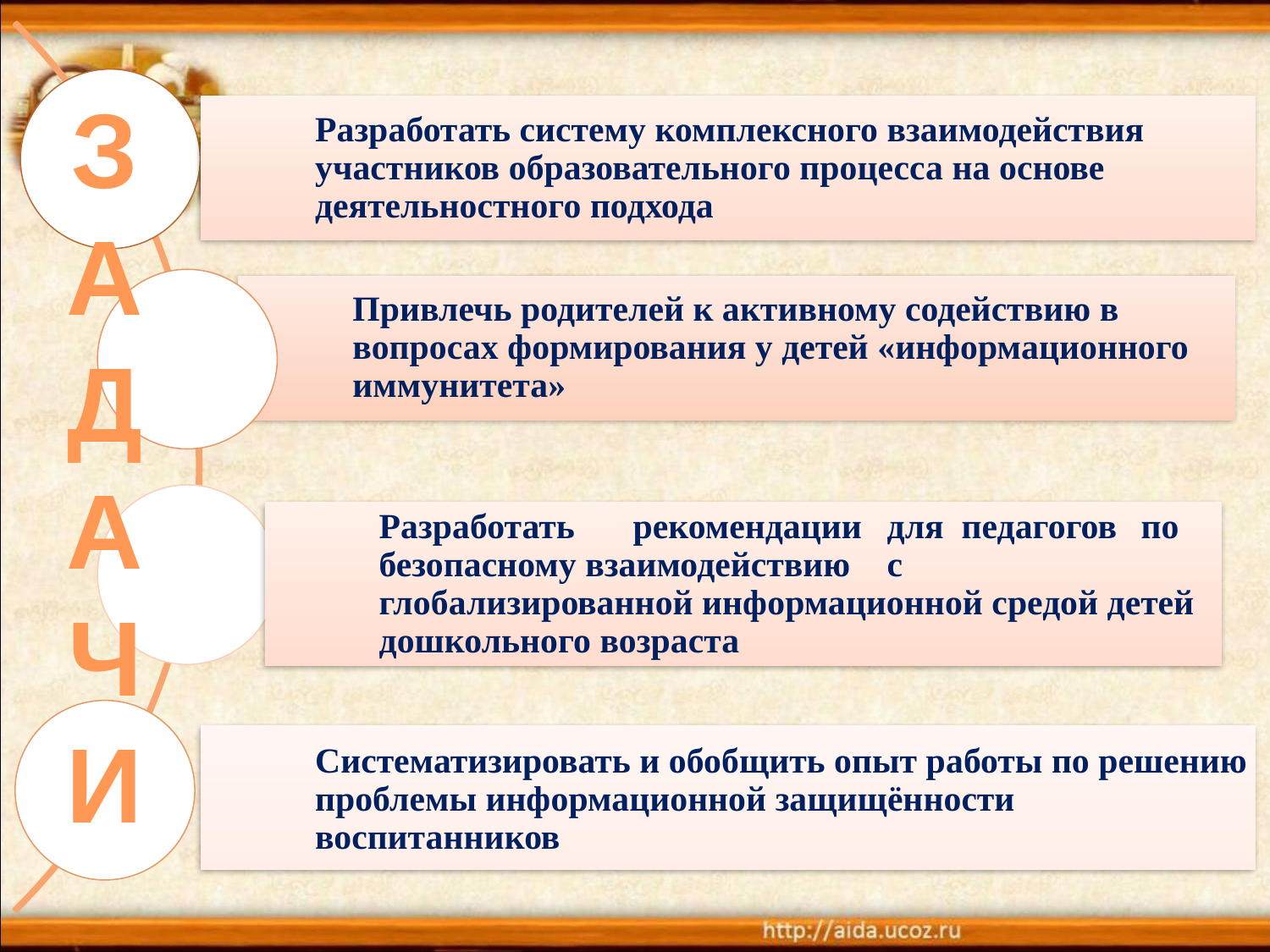

Привлечь родителей к активному содействию в вопросах формирования у детей «информационного иммунитета»
Разработать систему комплексного взаимодействия  участников образовательного процесса на основе деятельностного подхода

Систематизировать и обобщить опыт работы по решению проблемы информационной защищённости воспитанников

Разработать 	рекомендации 	для  педагогов	по безопасному взаимодействию 	с глобализированной информационной средой детей дошкольного возраста
З
А
Д
А
Ч
И